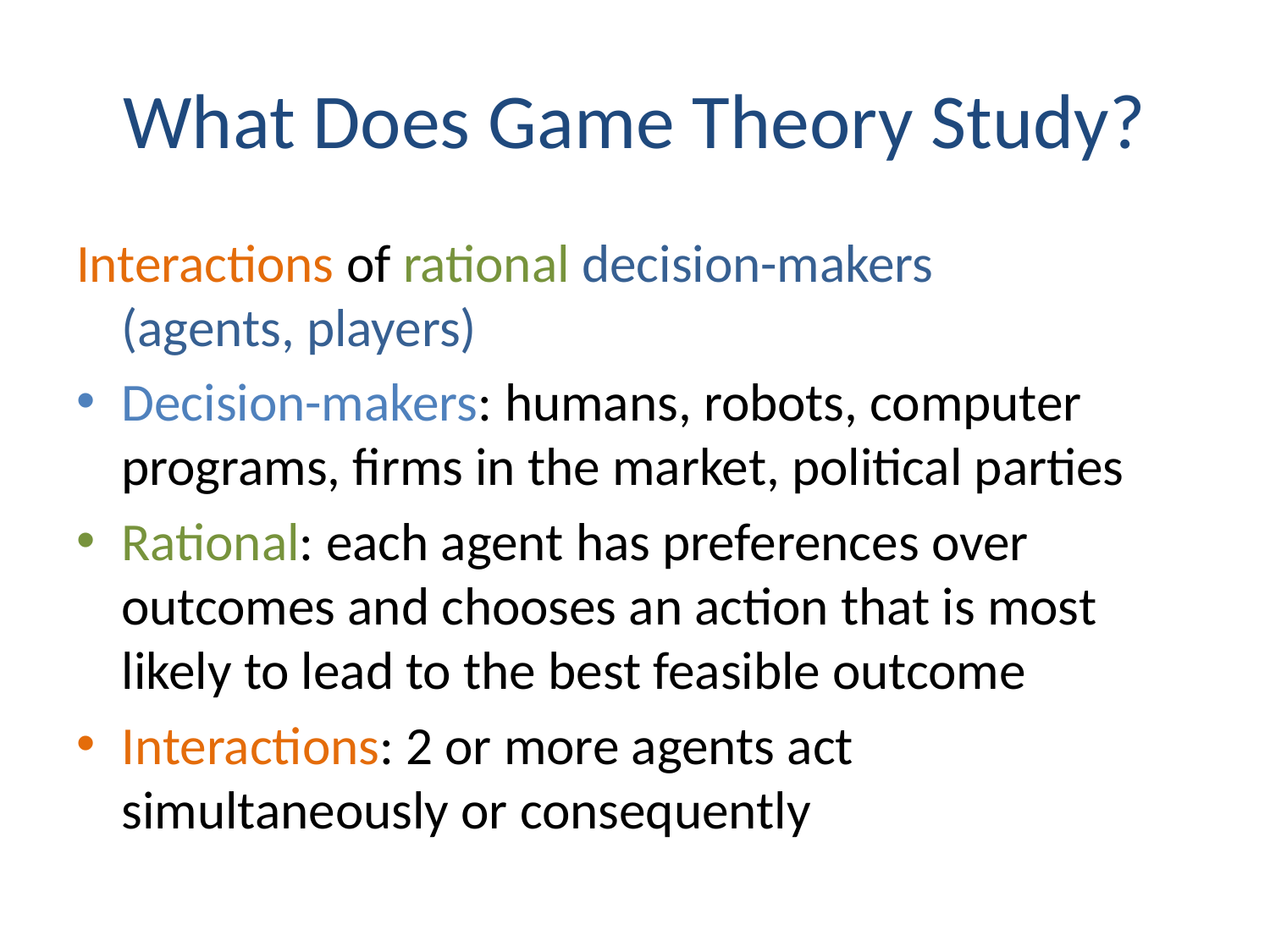

# What Does Game Theory Study?
Interactions of rational decision-makers
(agents, players)
Decision-makers: humans, robots, computer programs, firms in the market, political parties
Rational: each agent has preferences over outcomes and chooses an action that is most likely to lead to the best feasible outcome
Interactions: 2 or more agents act simultaneously or consequently